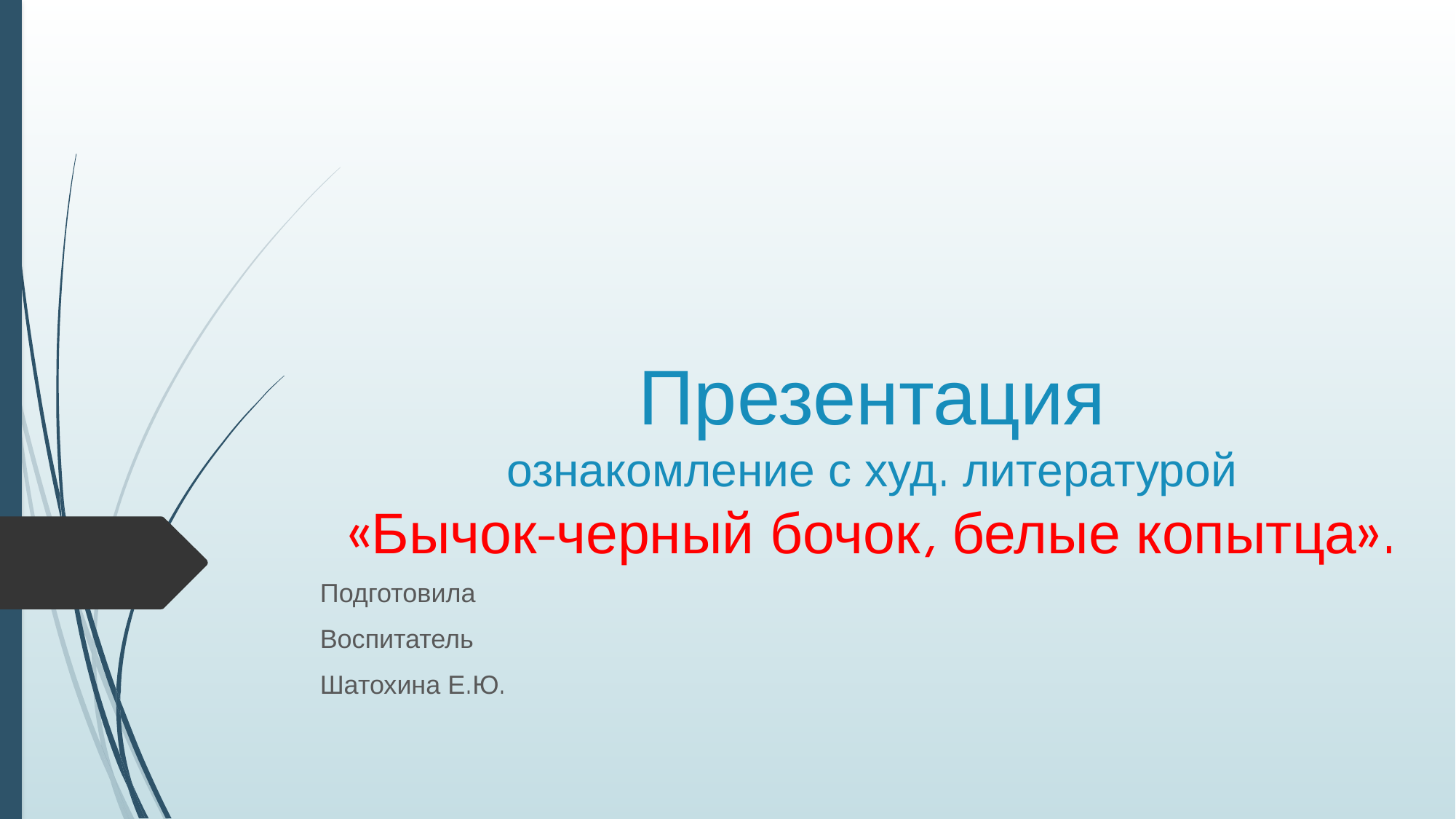

# Презентация ознакомление с худ. литературой «Бычок-черный бочок, белые копытца».
Подготовила
Воспитатель
Шатохина Е.Ю.